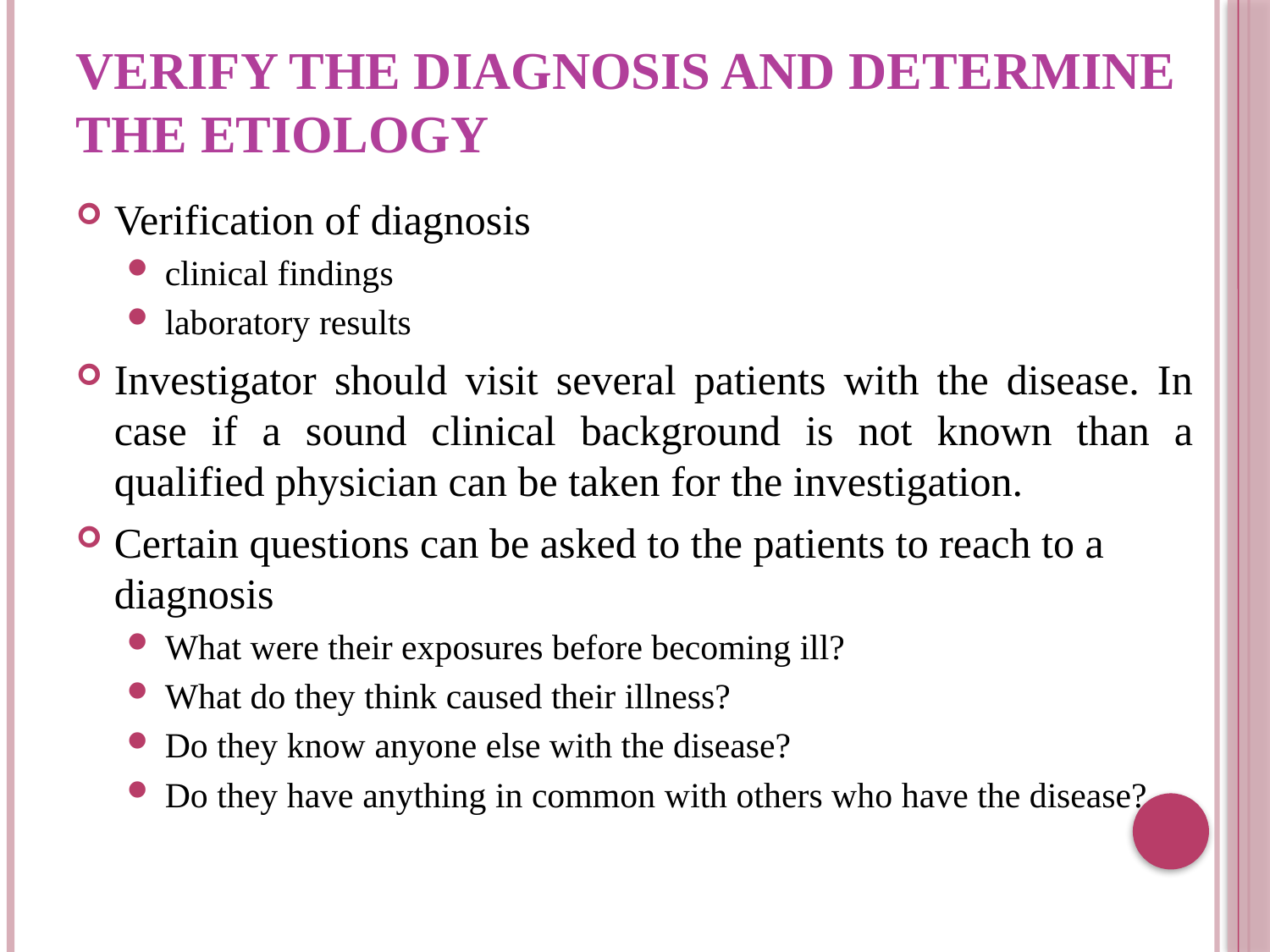

# Verify the diagnosis and determine the etiology
Verification of diagnosis
clinical findings
laboratory results
Investigator should visit several patients with the disease. In case if a sound clinical background is not known than a qualified physician can be taken for the investigation.
Certain questions can be asked to the patients to reach to a diagnosis
What were their exposures before becoming ill?
What do they think caused their illness?
Do they know anyone else with the disease?
Do they have anything in common with others who have the disease?